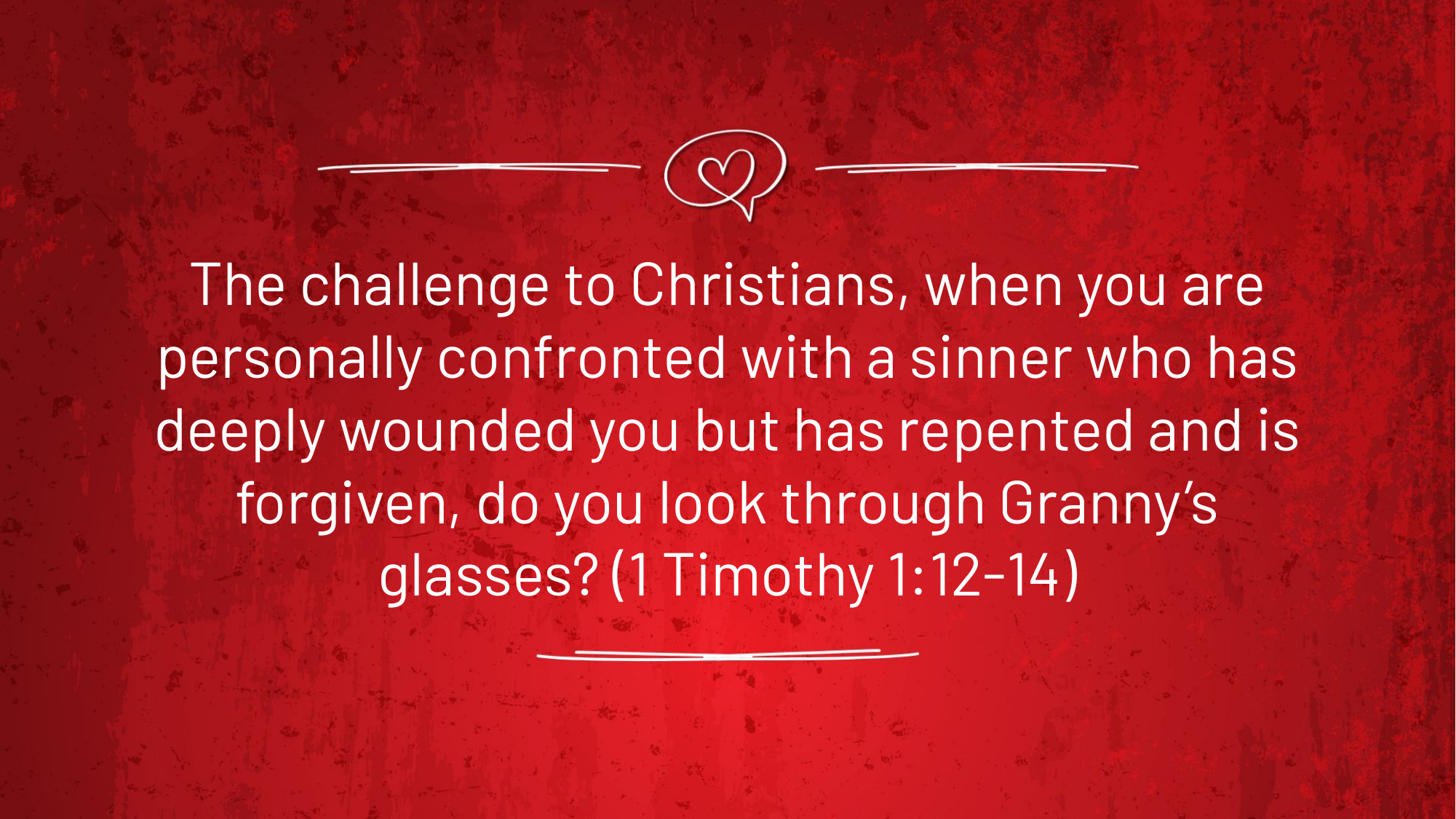

The challenge to Christians, when you are personally confronted with a sinner who has deeply wounded you but has repented and is forgiven, do you look through Granny’s glasses? (1 Timothy 1:12-14)